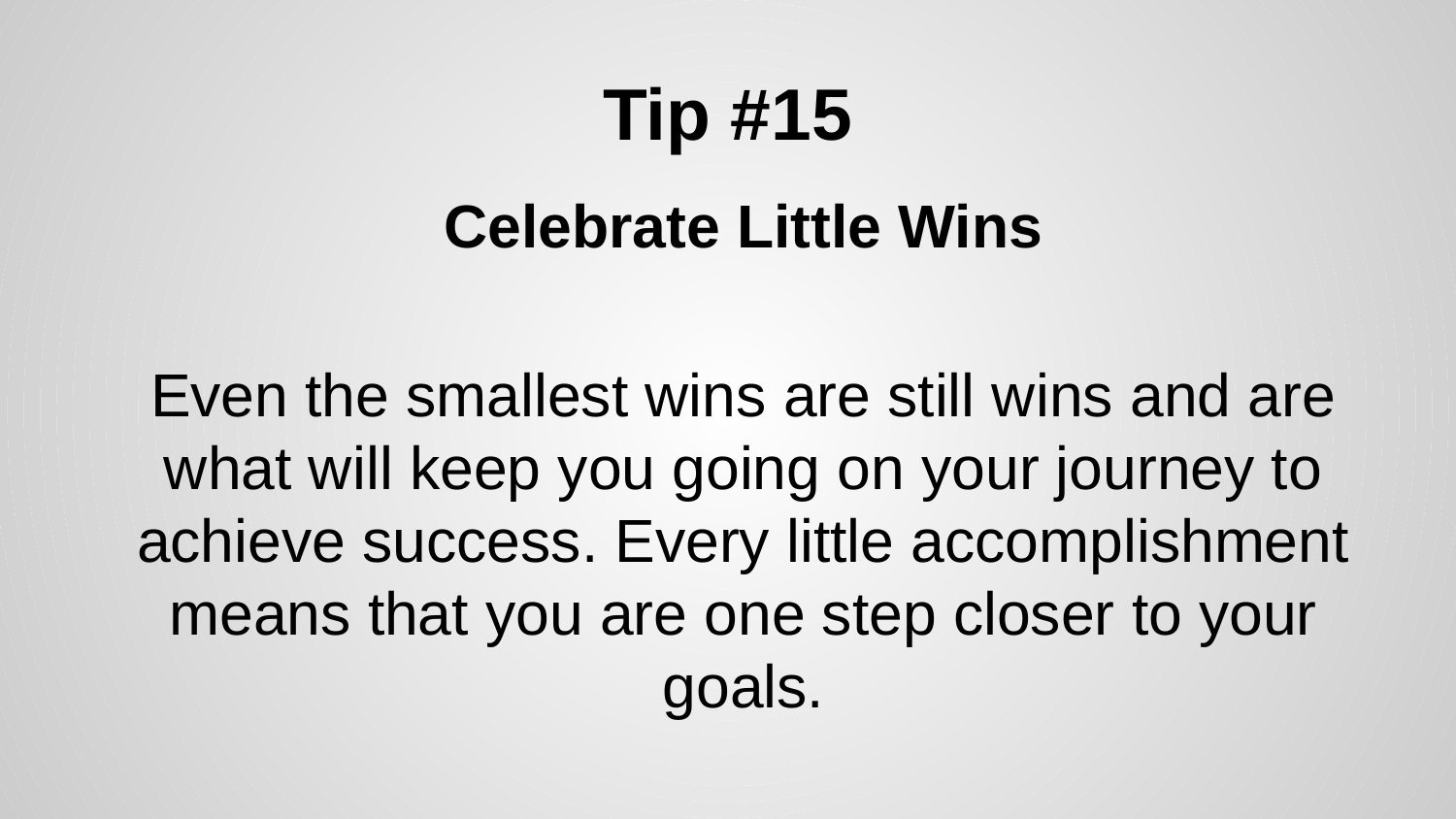

# Tip #15

Celebrate Little Wins

Even the smallest wins are still wins and are what will keep you going on your journey to achieve success. Every little accomplishment means that you are one step closer to your goals.